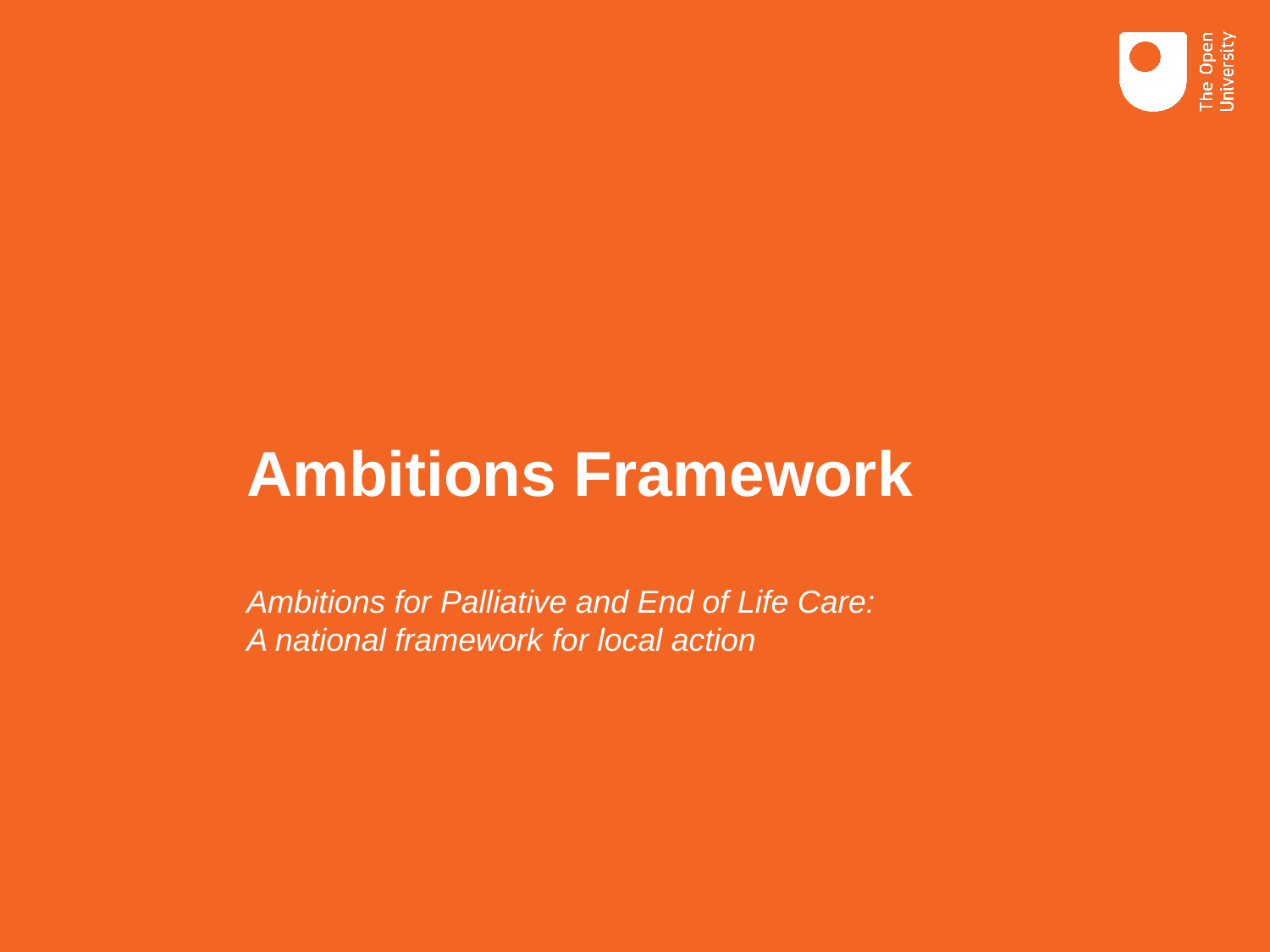

# Ambitions Framework
Ambitions for Palliative and End of Life Care:
A national framework for local action